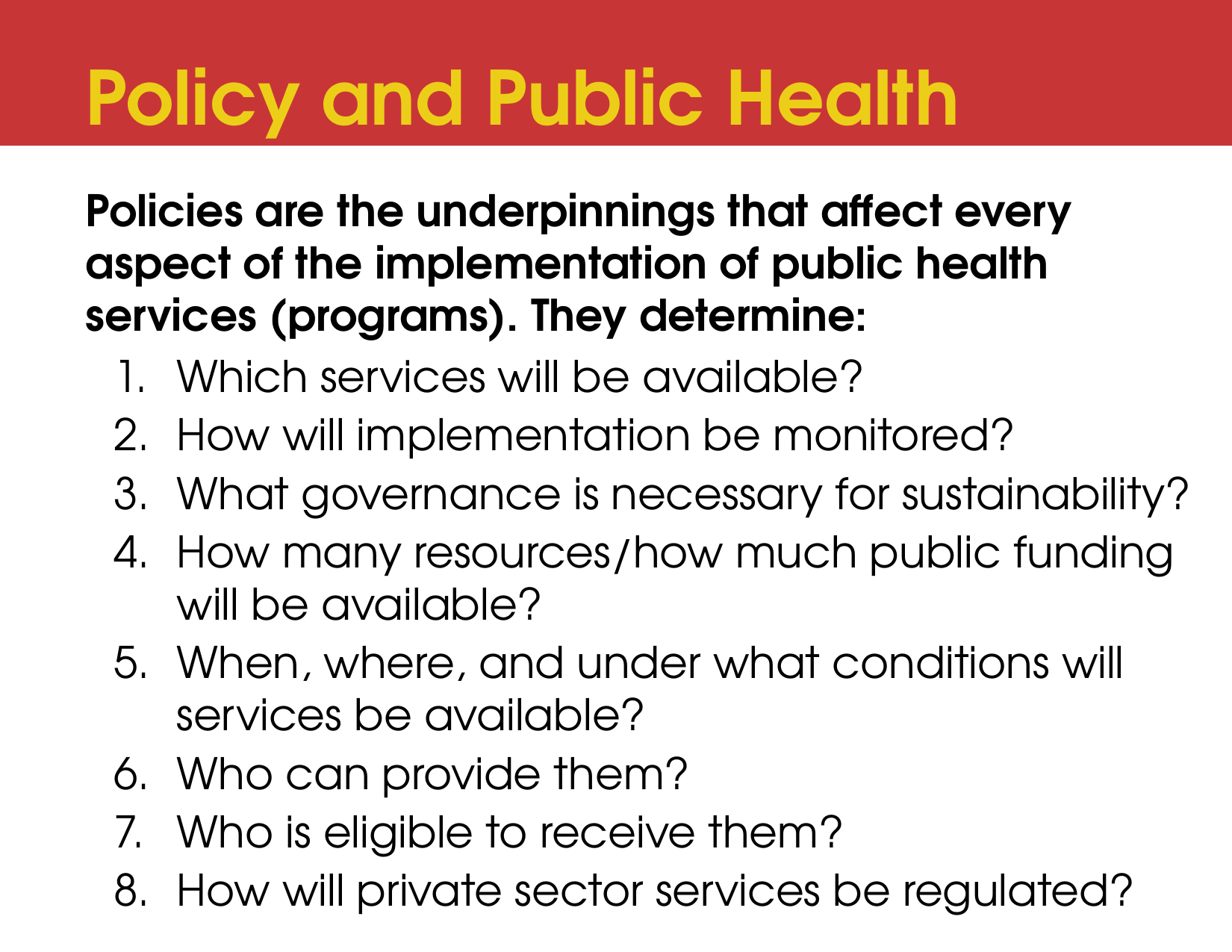

# Policy and Public Health
Policies are the underpinnings that affect every aspect of the implementation of public health services (programs). They determine:
Which services will be available?
How will implementation be monitored?
What governance is necessary for sustainability?
How many resources/how much public funding will be available?
When, where, and under what conditions will services be available?
Who can provide them?
Who is eligible to receive them?
How will private sector services be regulated?